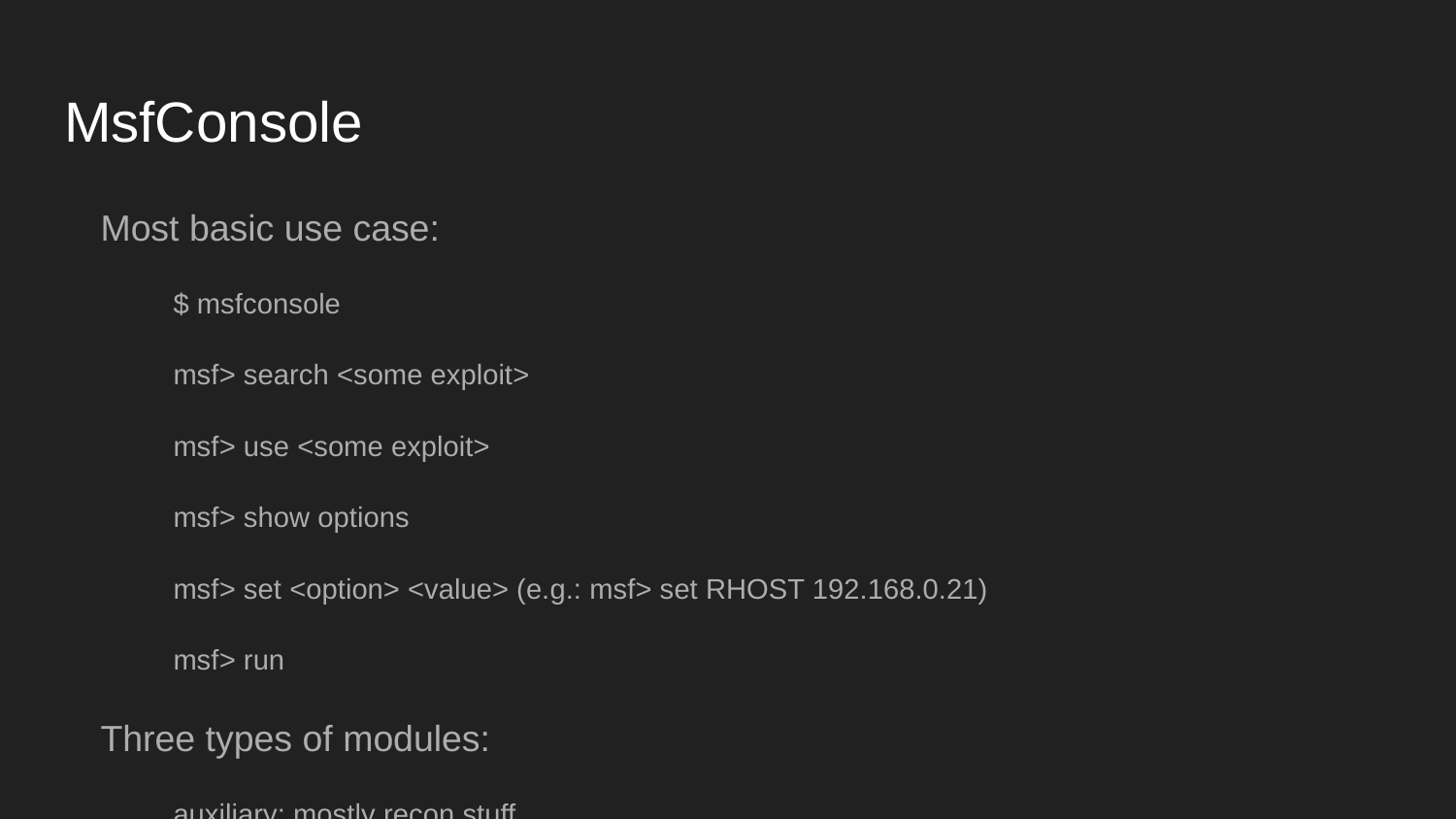

# MsfConsole
Most basic use case:
$ msfconsole
msf> search <some exploit>
msf> use <some exploit>
msf> show options
msf> set <option> <value> (e.g.: msf> set RHOST 192.168.0.21)
msf> run
Three types of modules:
auxiliary: mostly recon stuff
exploit: usually attempts to get a meterpreter session started
post: enumeration/privilege escalation/information gathering on existing meterpreter session